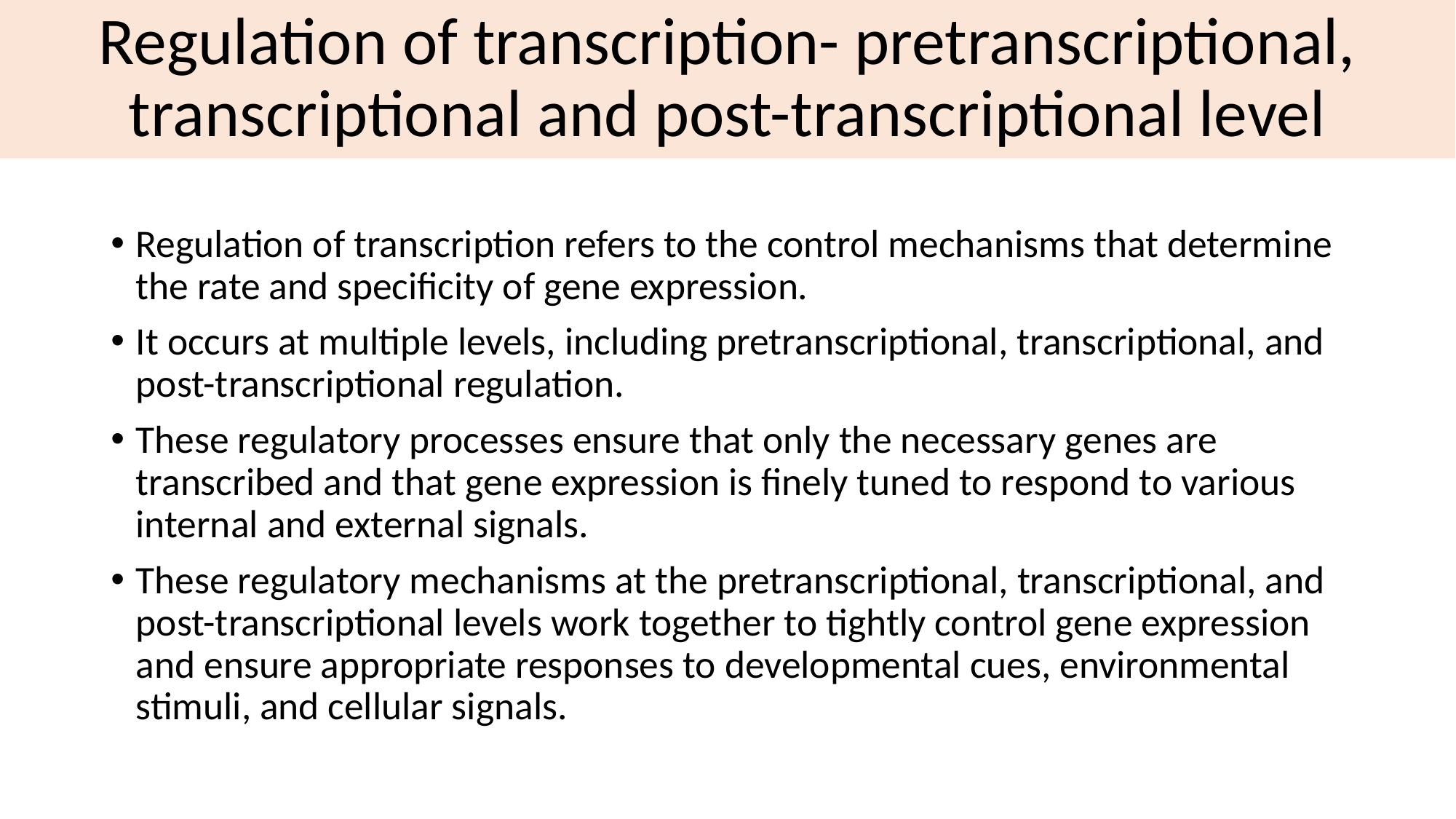

# Regulation of transcription- pretranscriptional, transcriptional and post-transcriptional level
Regulation of transcription refers to the control mechanisms that determine the rate and specificity of gene expression.
It occurs at multiple levels, including pretranscriptional, transcriptional, and post-transcriptional regulation.
These regulatory processes ensure that only the necessary genes are transcribed and that gene expression is finely tuned to respond to various internal and external signals.
These regulatory mechanisms at the pretranscriptional, transcriptional, and post-transcriptional levels work together to tightly control gene expression and ensure appropriate responses to developmental cues, environmental stimuli, and cellular signals.